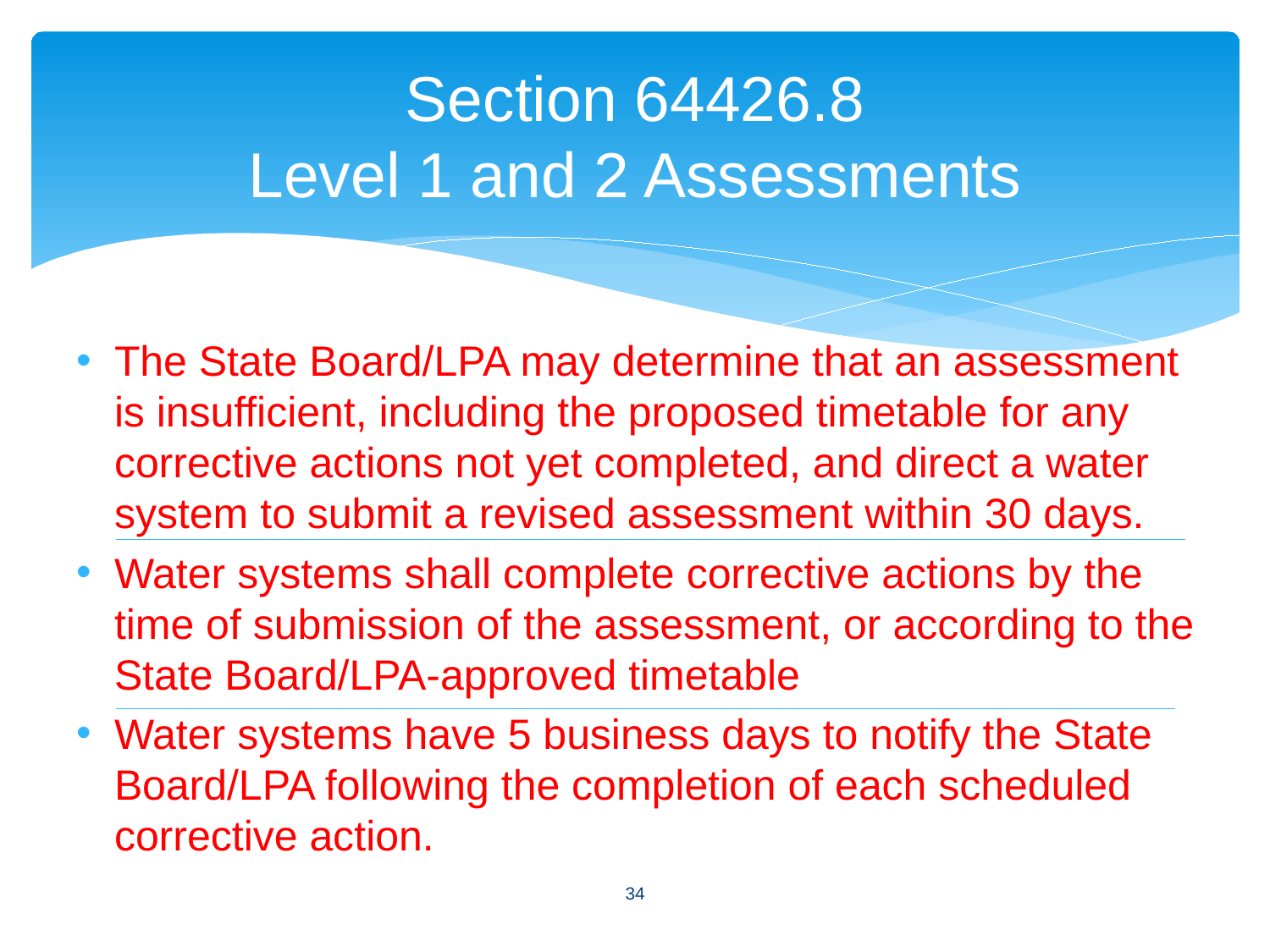

# Section 64426.8 Level 1 and 2 Assessments
The State Board/LPA may determine that an assessment is insufficient, including the proposed timetable for any corrective actions not yet completed, and direct a water system to submit a revised assessment within 30 days.
Water systems shall complete corrective actions by the time of submission of the assessment, or according to the State Board/LPA-approved timetable
Water systems have 5 business days to notify the State Board/LPA following the completion of each scheduled corrective action.
34